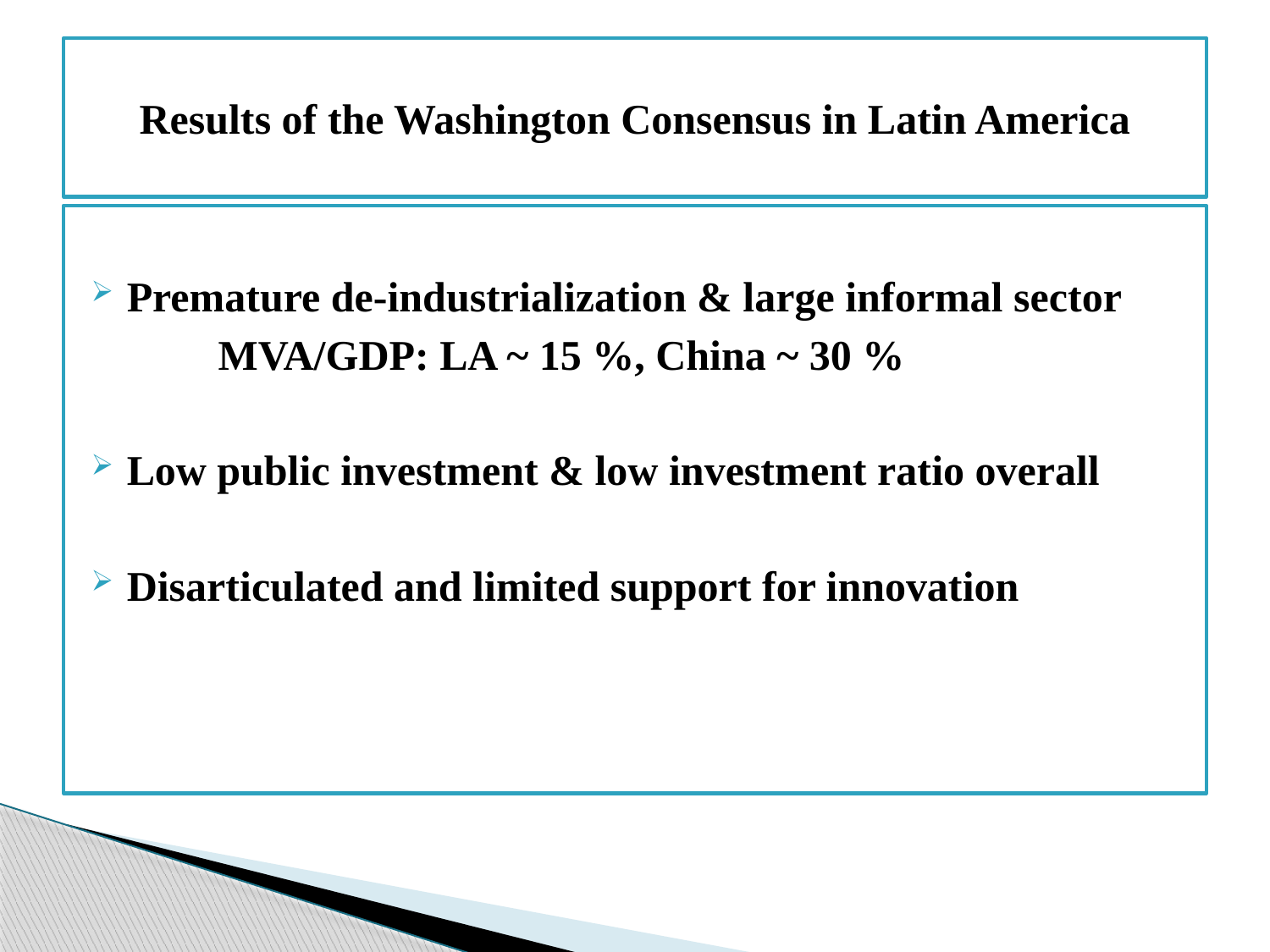

# Results of the Washington Consensus in Latin America

Premature de-industrialization & large informal sector
	MVA/GDP: LA ~ 15 %, China ~ 30 %

Low public investment & low investment ratio overall

Disarticulated and limited support for innovation